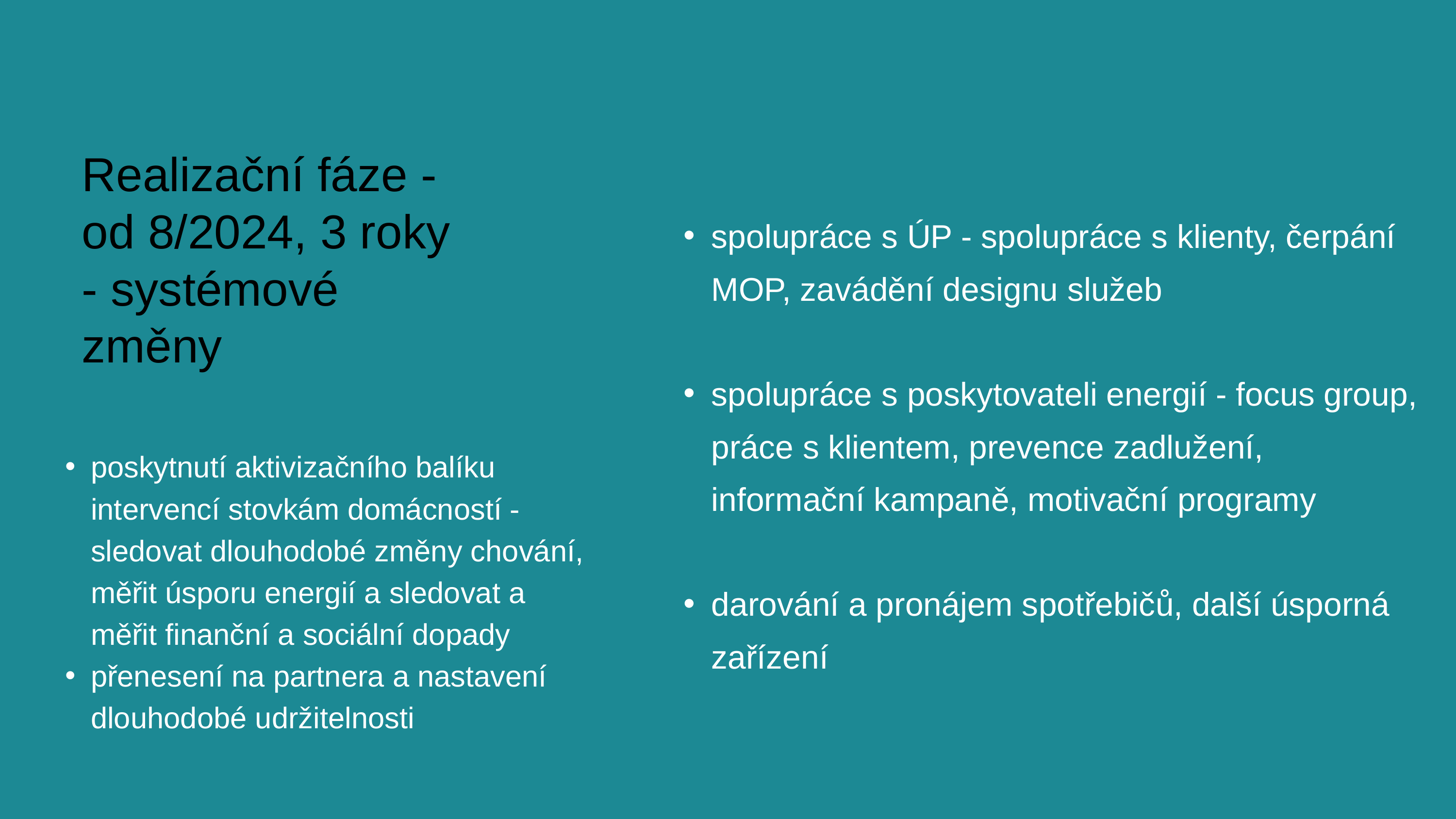

Realizační fáze - od 8/2024, 3 roky - systémové změny
spolupráce s ÚP - spolupráce s klienty, čerpání MOP, zavádění designu služeb

spolupráce s poskytovateli energií - focus group, práce s klientem, prevence zadlužení, informační kampaně, motivační programy

darování a pronájem spotřebičů, další úsporná zařízení
poskytnutí aktivizačního balíku intervencí stovkám domácností - sledovat dlouhodobé změny chování, měřit úsporu energií a sledovat a měřit finanční a sociální dopady
přenesení na partnera a nastavení dlouhodobé udržitelnosti